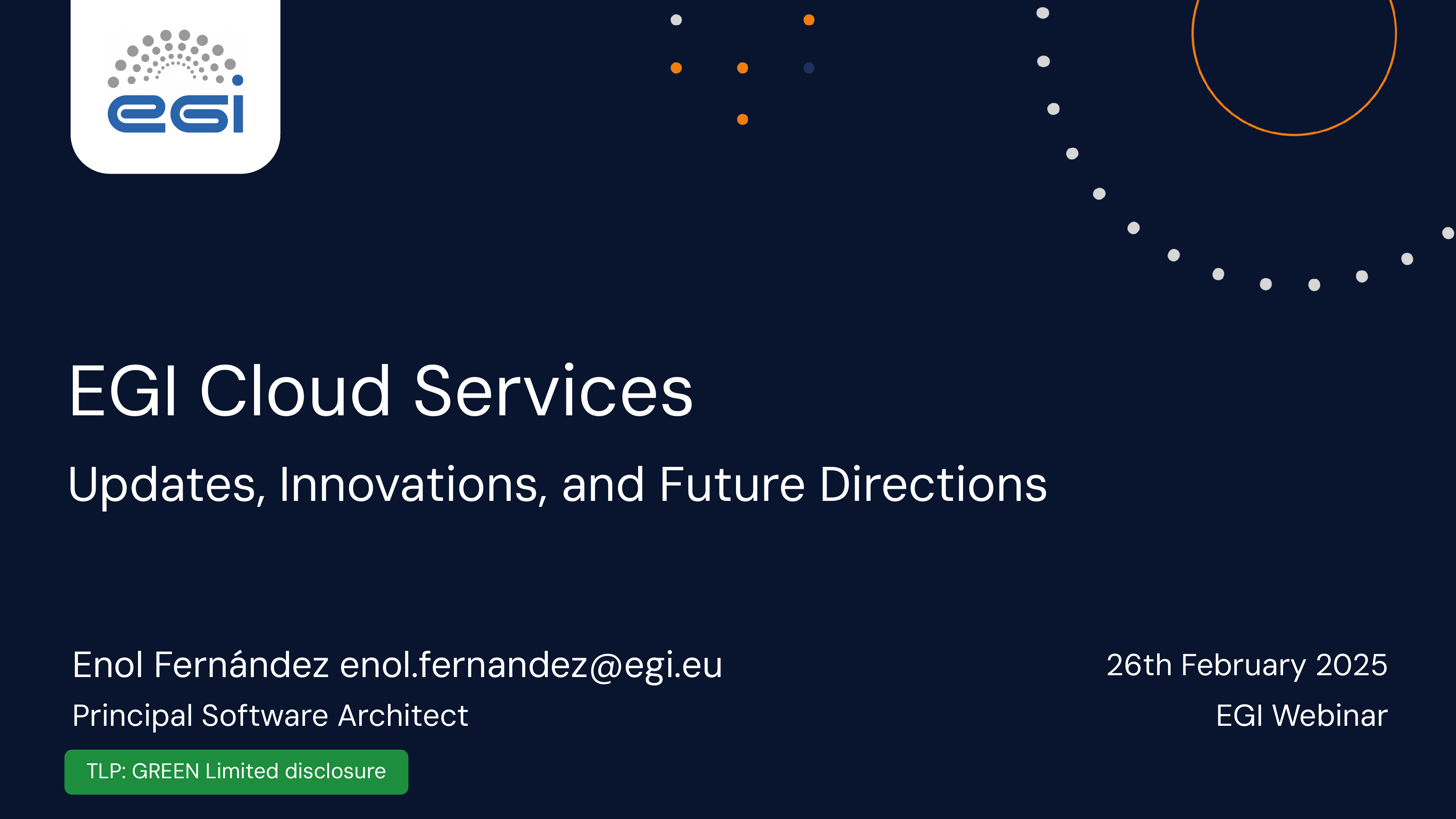

EGI Cloud Services
Updates, Innovations, and Future Directions
Enol Fernández enol.fernandez@egi.eu
26th February 2025
Principal Software Architect
EGI Webinar

TLP: GREEN Limited disclosure